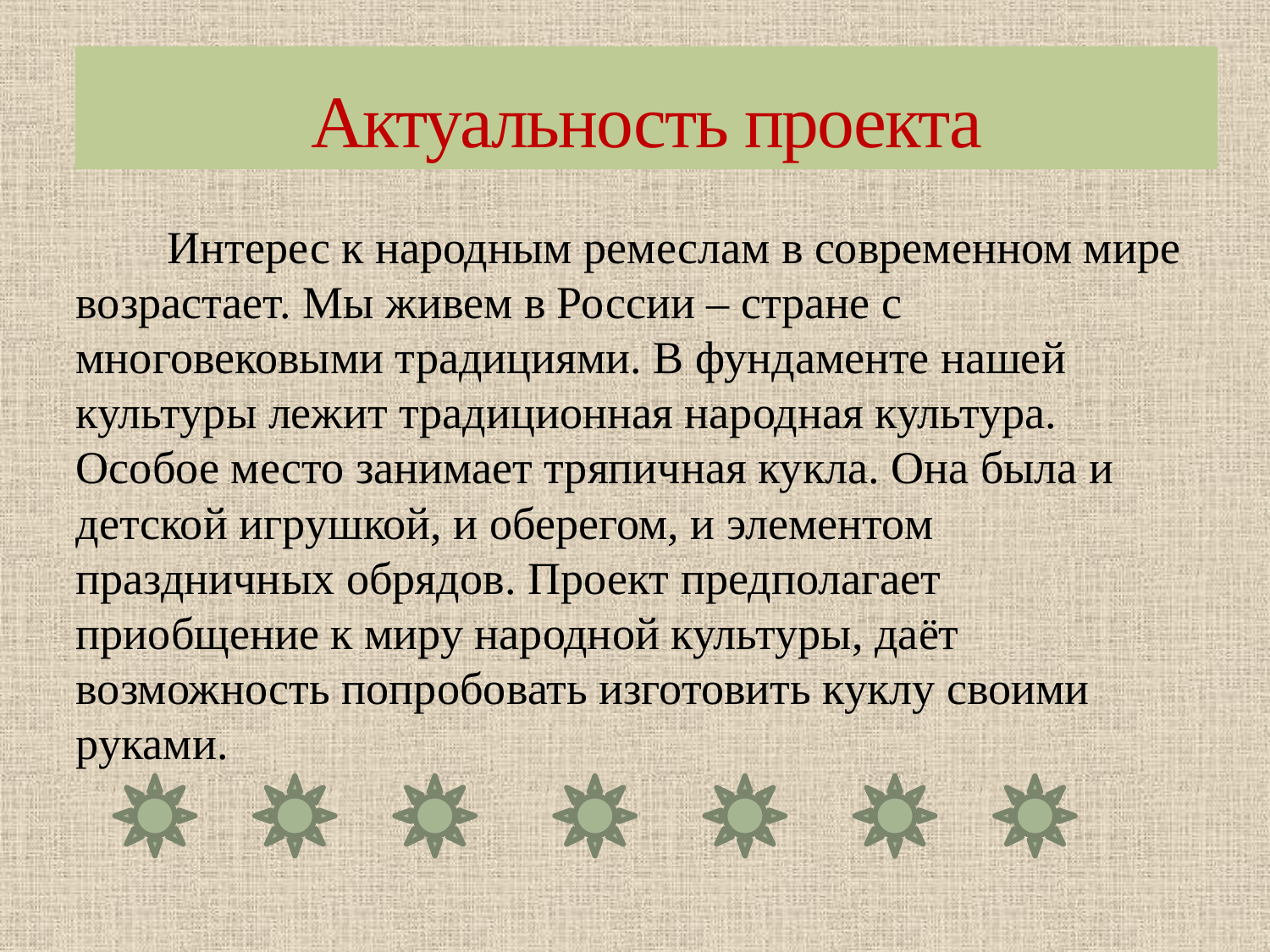

# Актуальность проекта
        Интерес к народным ремеслам в современном мире возрастает. Мы живем в России – стране с многовековыми традициями. В фундаменте нашей культуры лежит традиционная народная культура. Особое место занимает тряпичная кукла. Она была и детской игрушкой, и оберегом, и элементом праздничных обрядов. Проект предполагает приобщение к миру народной культуры, даёт возможность попробовать изготовить куклу своими руками.